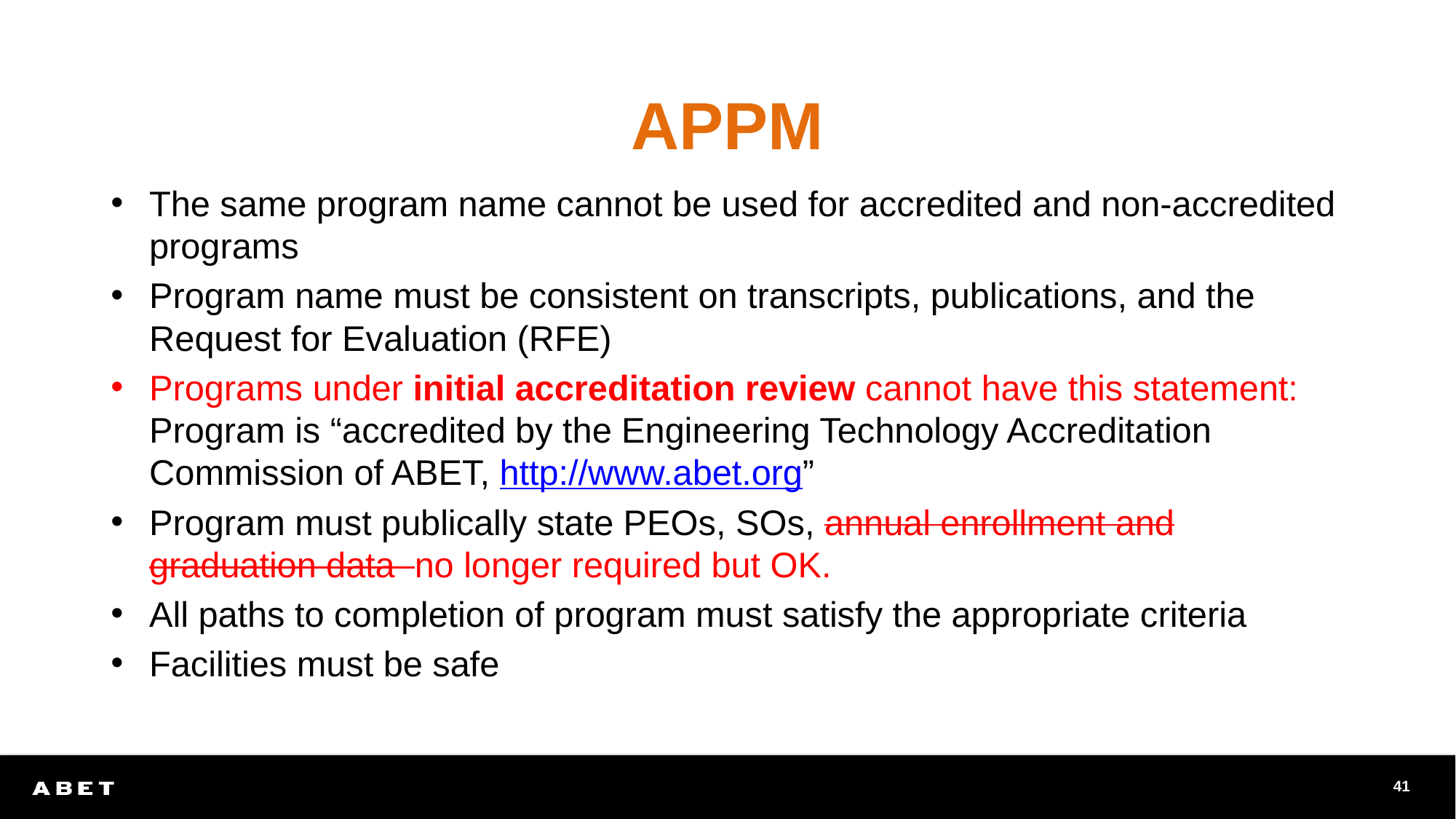

# APPM
The same program name cannot be used for accredited and non-accredited programs
Program name must be consistent on transcripts, publications, and the Request for Evaluation (RFE)
Programs under initial accreditation review cannot have this statement:  Program is “accredited by the Engineering Technology Accreditation Commission of ABET, http://www.abet.org”
Program must publically state PEOs, SOs, annual enrollment and graduation data  no longer required but OK.
All paths to completion of program must satisfy the appropriate criteria
Facilities must be safe